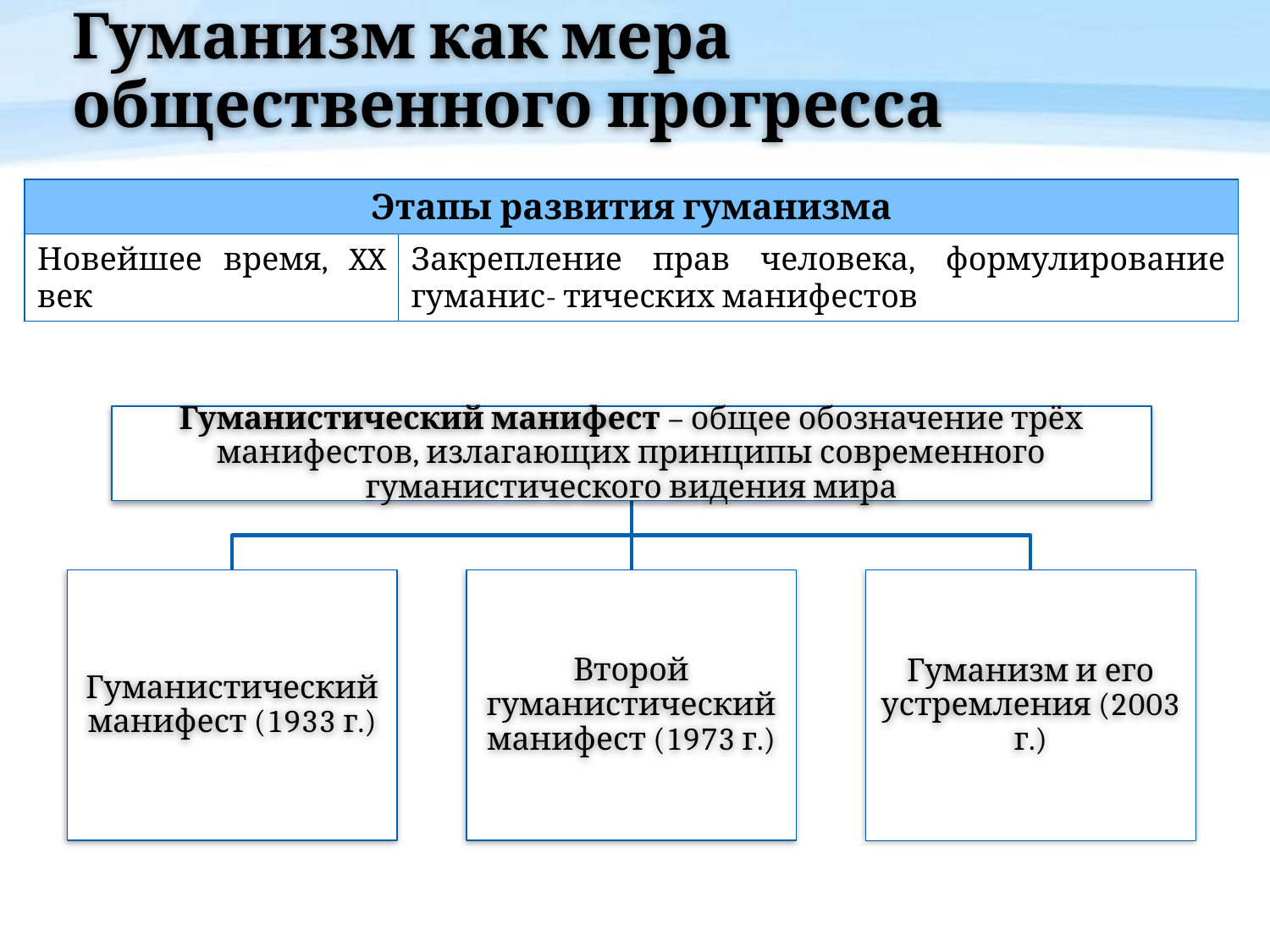

# Гуманизм как мера общественного прогресса
| Этапы развития гуманизма |  |
| --- | --- |
| Новейшее время, XX век | Закрепление прав человека, формулирование гуманис- тических манифестов |

Гуманистический манифест – общее обозначение трёх манифестов, излагающих принципы современного гуманистического видения мира

Гуманистический манифест (1933 г.)

Второй гуманистический манифест (1973 г.)

Гуманизм и его устремления (2003 г.)